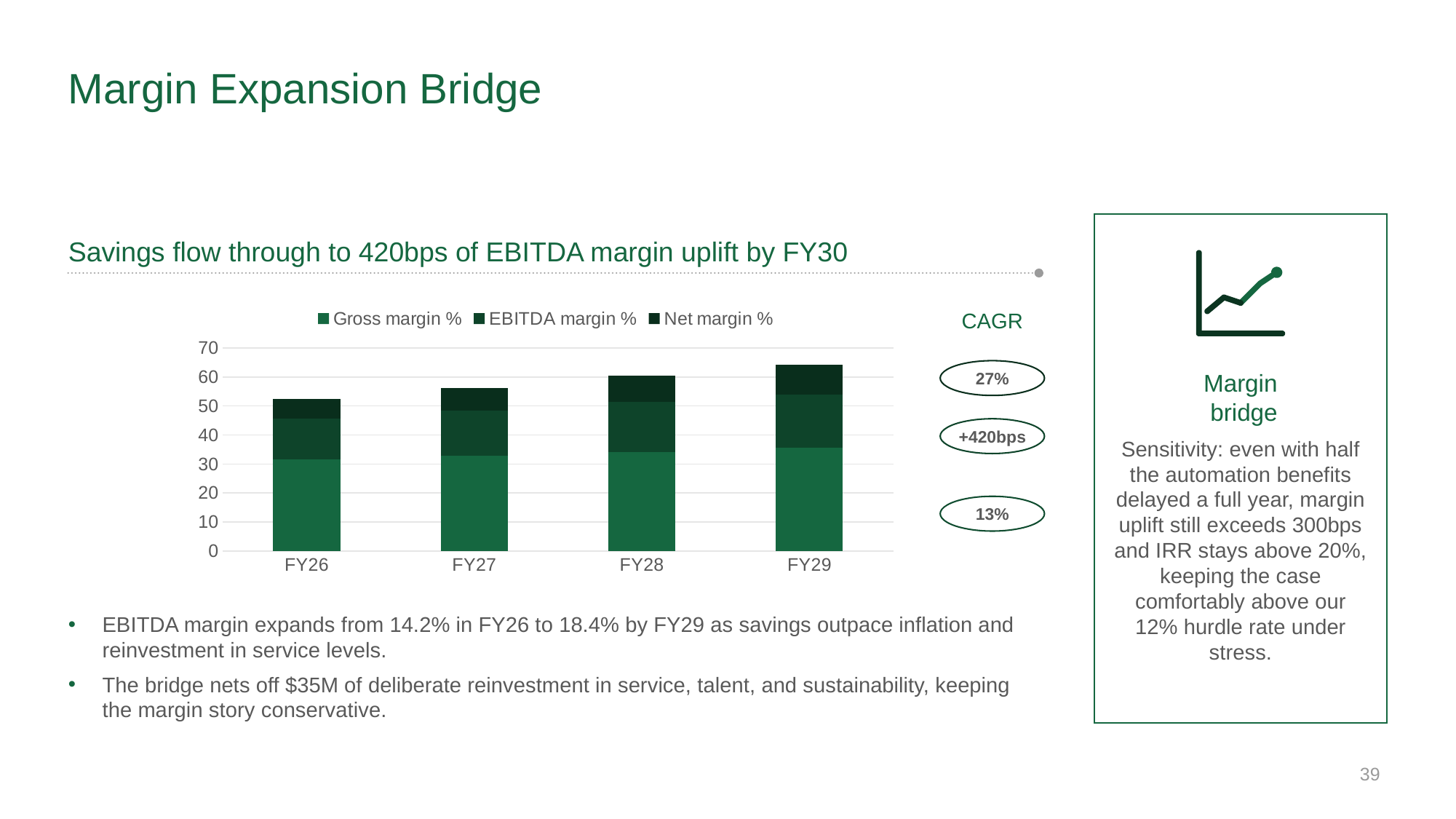

# Margin Expansion Bridge
Savings flow through to 420bps of EBITDA margin uplift by FY30

### Chart

| Category | Gross margin % | EBITDA margin % | Net margin % |
|---|---|---|---|
| FY26 | 31.5 | 14.2 | 6.8 |
| FY27 | 32.8 | 15.6 | 7.9 |
| FY28 | 34.2 | 17.1 | 9.1 |
| FY29 | 35.6 | 18.4 | 10.2 |
CAGR
27%
+420bps
13%
Margin
 bridge
Sensitivity: even with half the automation benefits delayed a full year, margin uplift still exceeds 300bps and IRR stays above 20%, keeping the case comfortably above our 12% hurdle rate under stress.
EBITDA margin expands from 14.2% in FY26 to 18.4% by FY29 as savings outpace inflation and reinvestment in service levels.
The bridge nets off $35M of deliberate reinvestment in service, talent, and sustainability, keeping the margin story conservative.
39